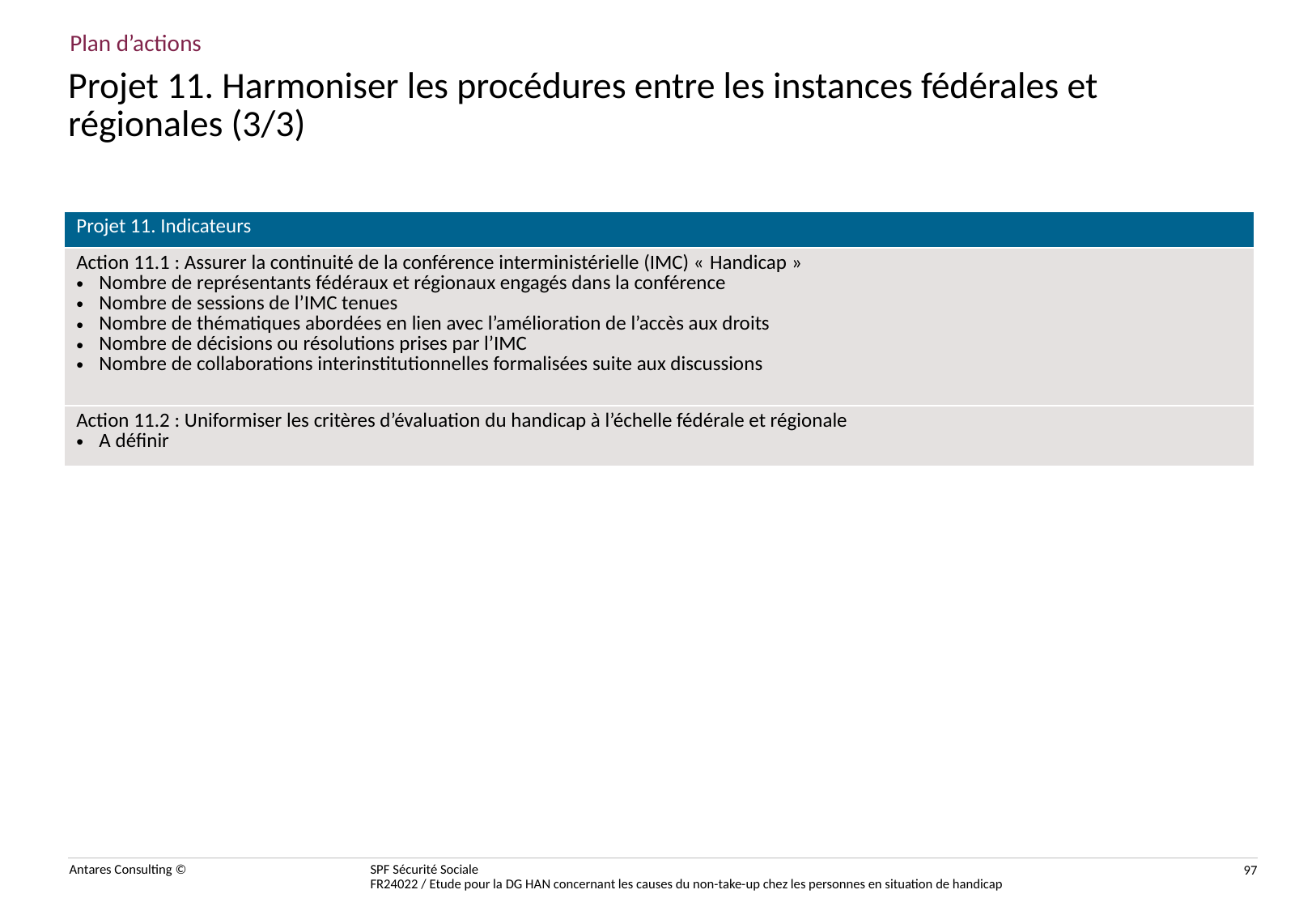

Plan d’actions
# Projet 11. Harmoniser les procédures entre les instances fédérales et régionales (3/3)
| Projet 11. Indicateurs |
| --- |
| Action 11.1 : Assurer la continuité de la conférence interministérielle (IMC) « Handicap » Nombre de représentants fédéraux et régionaux engagés dans la conférence Nombre de sessions de l’IMC tenues Nombre de thématiques abordées en lien avec l’amélioration de l’accès aux droits Nombre de décisions ou résolutions prises par l’IMC Nombre de collaborations interinstitutionnelles formalisées suite aux discussions |
| Action 11.2 : Uniformiser les critères d’évaluation du handicap à l’échelle fédérale et régionale A définir |